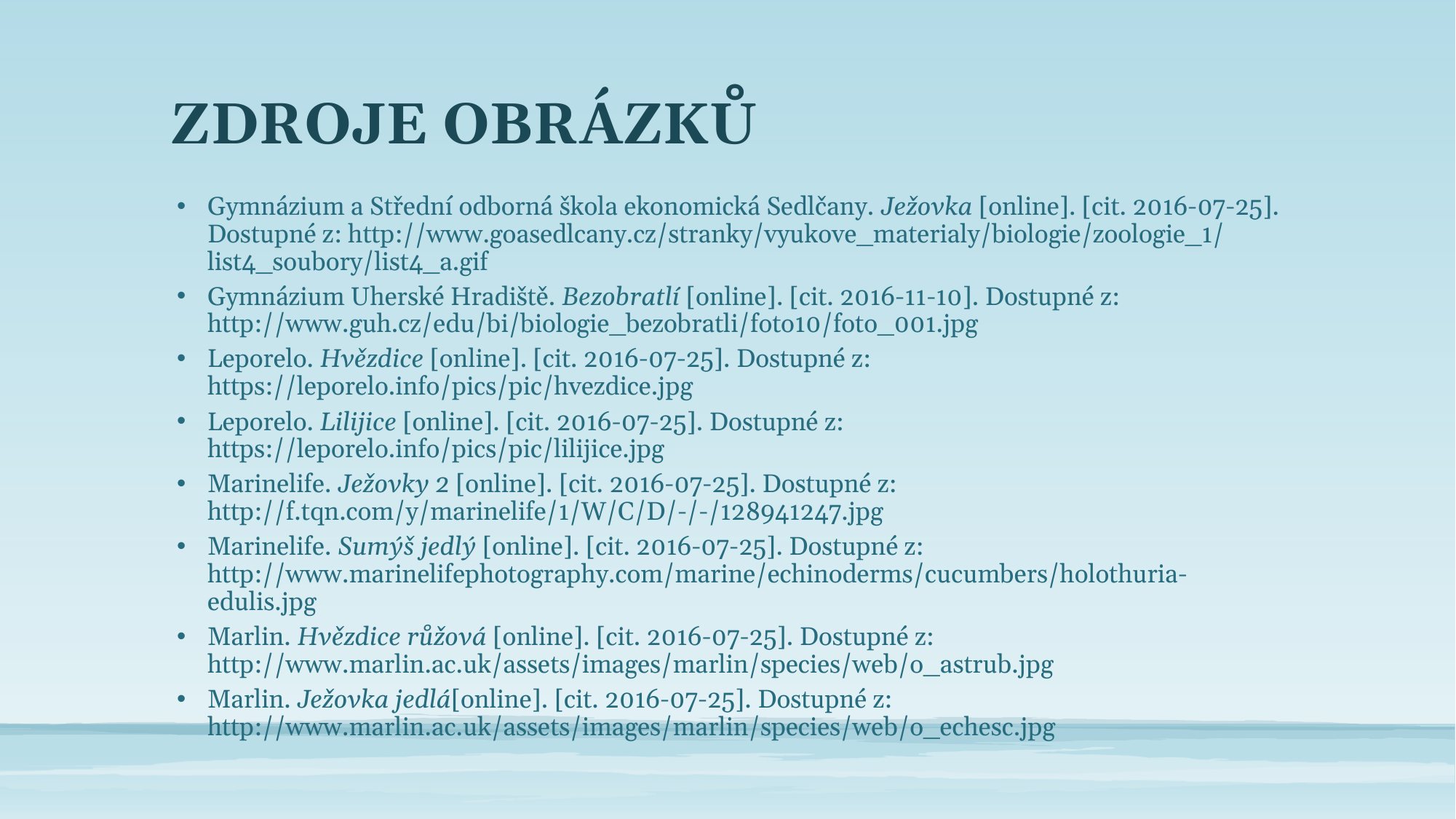

# ZDROJE OBRÁZKŮ
Gymnázium a Střední odborná škola ekonomická Sedlčany. Ježovka [online]. [cit. 2016-07-25]. Dostupné z: http://www.goasedlcany.cz/stranky/vyukove_materialy/biologie/zoologie_1/list4_soubory/list4_a.gif
Gymnázium Uherské Hradiště. Bezobratlí [online]. [cit. 2016-11-10]. Dostupné z: http://www.guh.cz/edu/bi/biologie_bezobratli/foto10/foto_001.jpg
Leporelo. Hvězdice [online]. [cit. 2016-07-25]. Dostupné z: https://leporelo.info/pics/pic/hvezdice.jpg
Leporelo. Lilijice [online]. [cit. 2016-07-25]. Dostupné z: https://leporelo.info/pics/pic/lilijice.jpg
Marinelife. Ježovky 2 [online]. [cit. 2016-07-25]. Dostupné z: http://f.tqn.com/y/marinelife/1/W/C/D/-/-/128941247.jpg
Marinelife. Sumýš jedlý [online]. [cit. 2016-07-25]. Dostupné z: http://www.marinelifephotography.com/marine/echinoderms/cucumbers/holothuria-edulis.jpg
Marlin. Hvězdice růžová [online]. [cit. 2016-07-25]. Dostupné z: http://www.marlin.ac.uk/assets/images/marlin/species/web/o_astrub.jpg
Marlin. Ježovka jedlá[online]. [cit. 2016-07-25]. Dostupné z: http://www.marlin.ac.uk/assets/images/marlin/species/web/o_echesc.jpg